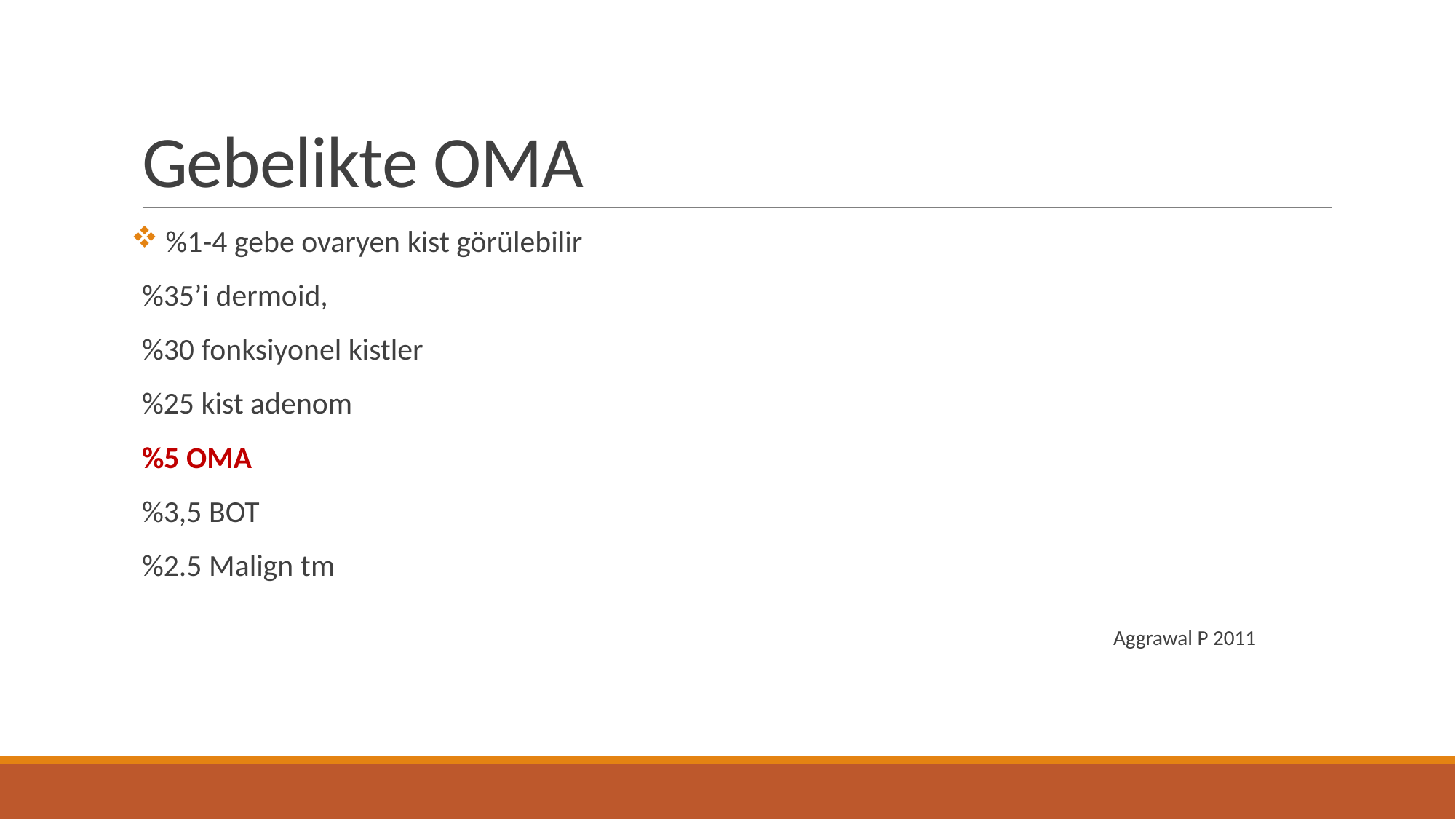

# Gebelikte OMA
 %1-4 gebe ovaryen kist görülebilir
%35’i dermoid,
%30 fonksiyonel kistler
%25 kist adenom
%5 OMA
%3,5 BOT
%2.5 Malign tm
																			Aggrawal P 2011